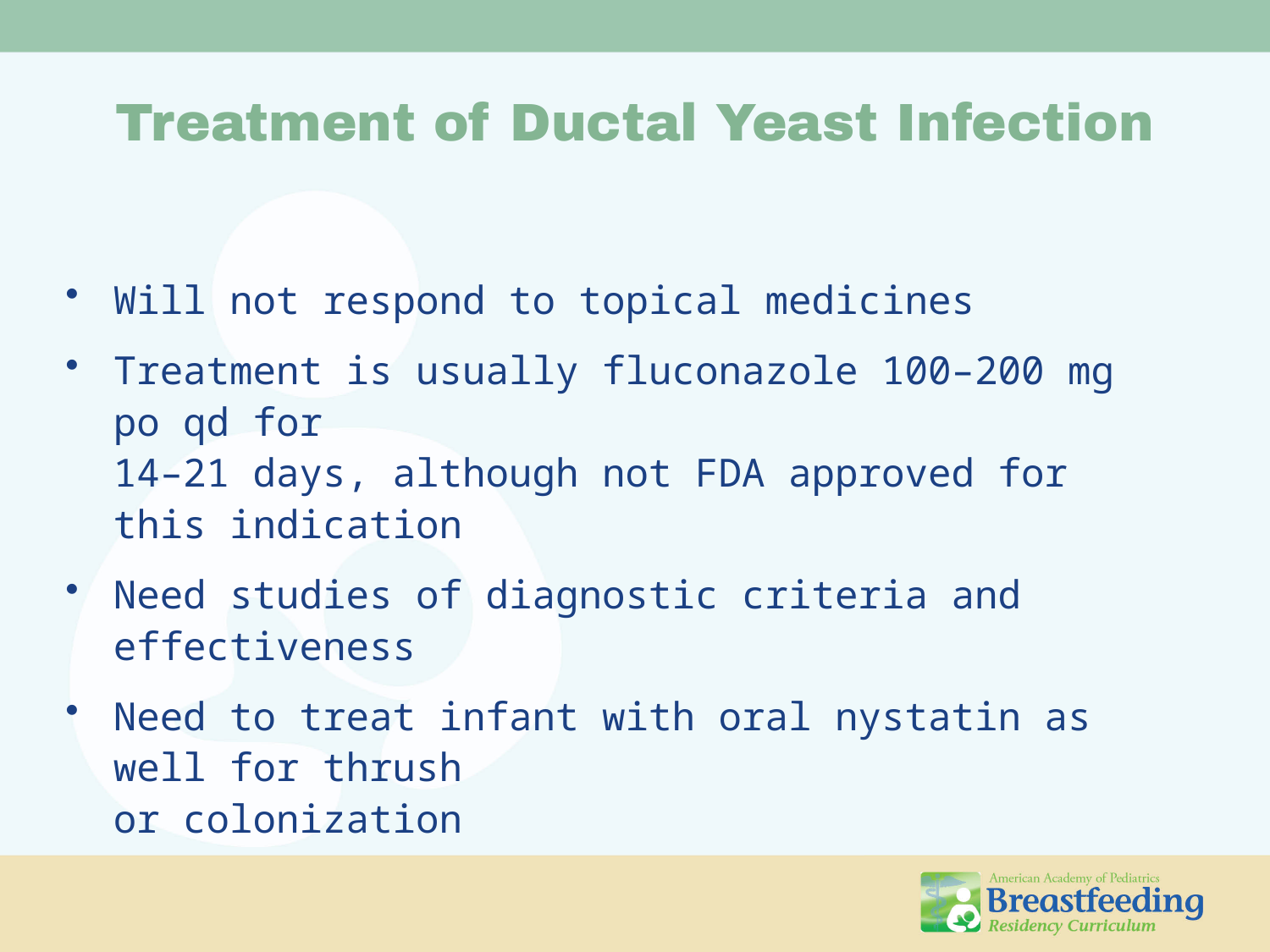

# Treatment of Ductal Yeast Infection
Will not respond to topical medicines
Treatment is usually fluconazole 100–200 mg po qd for
14–21 days, although not FDA approved for this indication
Need studies of diagnostic criteria and effectiveness
Need to treat infant with oral nystatin as well for thrush
or colonization